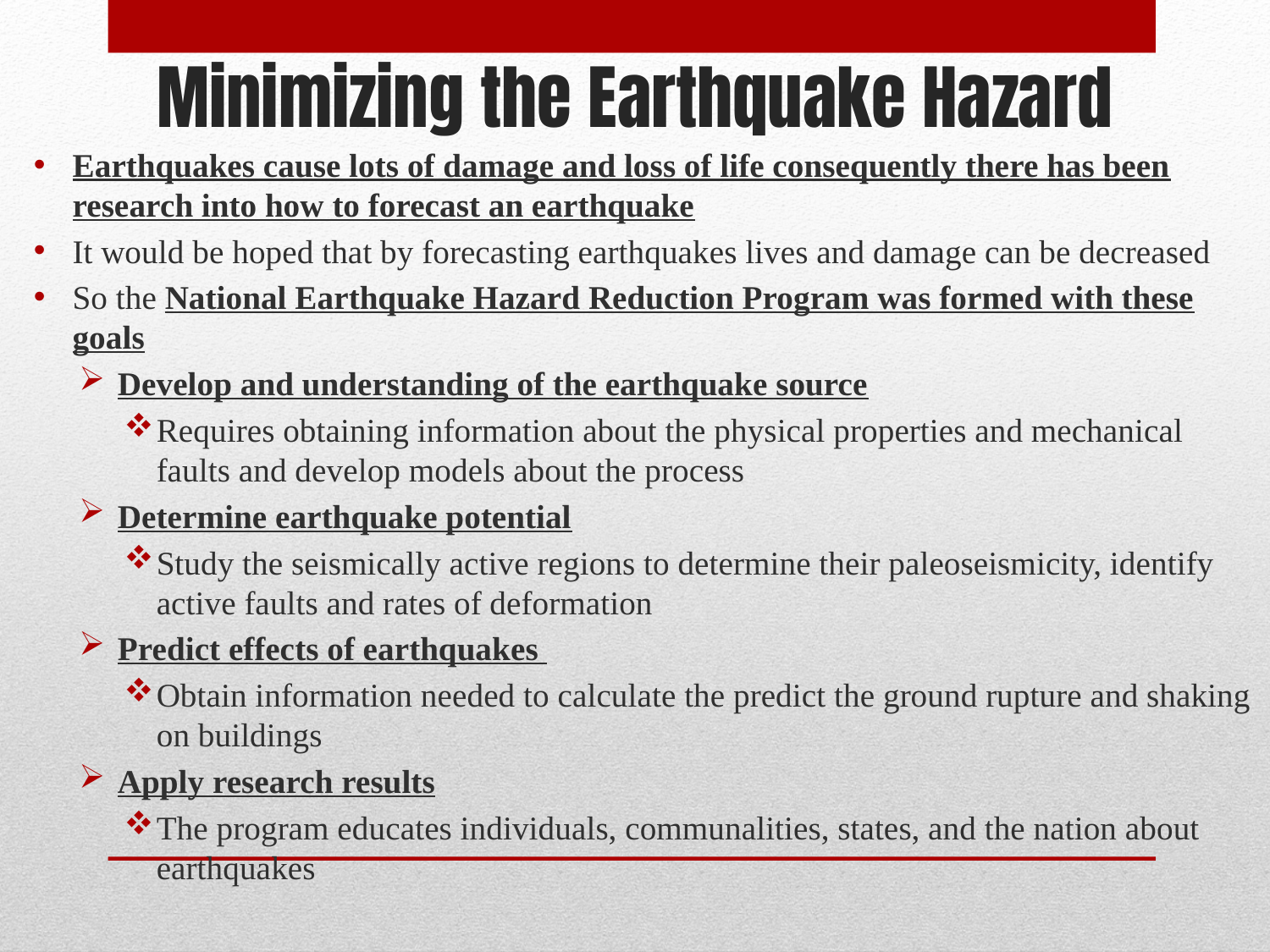

# Minimizing the Earthquake Hazard
Earthquakes cause lots of damage and loss of life consequently there has been research into how to forecast an earthquake
It would be hoped that by forecasting earthquakes lives and damage can be decreased
So the National Earthquake Hazard Reduction Program was formed with these goals
Develop and understanding of the earthquake source
Requires obtaining information about the physical properties and mechanical faults and develop models about the process
Determine earthquake potential
Study the seismically active regions to determine their paleoseismicity, identify active faults and rates of deformation
Predict effects of earthquakes
Obtain information needed to calculate the predict the ground rupture and shaking on buildings
Apply research results
The program educates individuals, communalities, states, and the nation about earthquakes